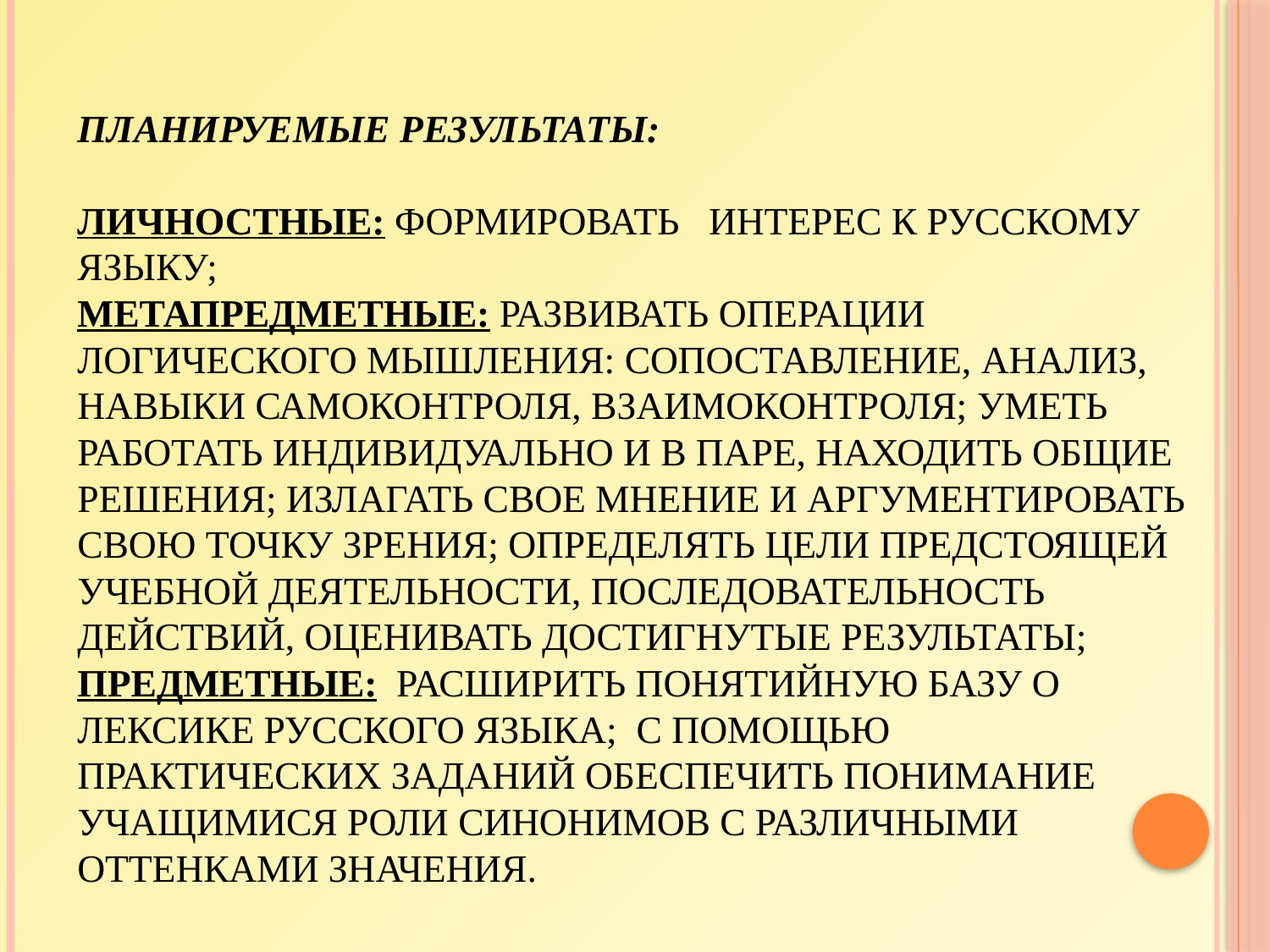

# Планируемые результаты: личностные: формировать   интерес к русскому языку; метапредметные: развивать операции логического мышления: сопоставление, анализ, навыки самоконтроля, взаимоконтроля; уметь работать индивидуально и в паре, находить общие решения; излагать свое мнение и аргументировать свою точку зрения; определять цели предстоящей учебной деятельности, последовательность действий, оценивать достигнутые результаты; предметные:  расширить понятийную базу о лексике русского языка;  с помощью практических заданий обеспечить понимание учащимися роли синонимов с различными оттенками значения.